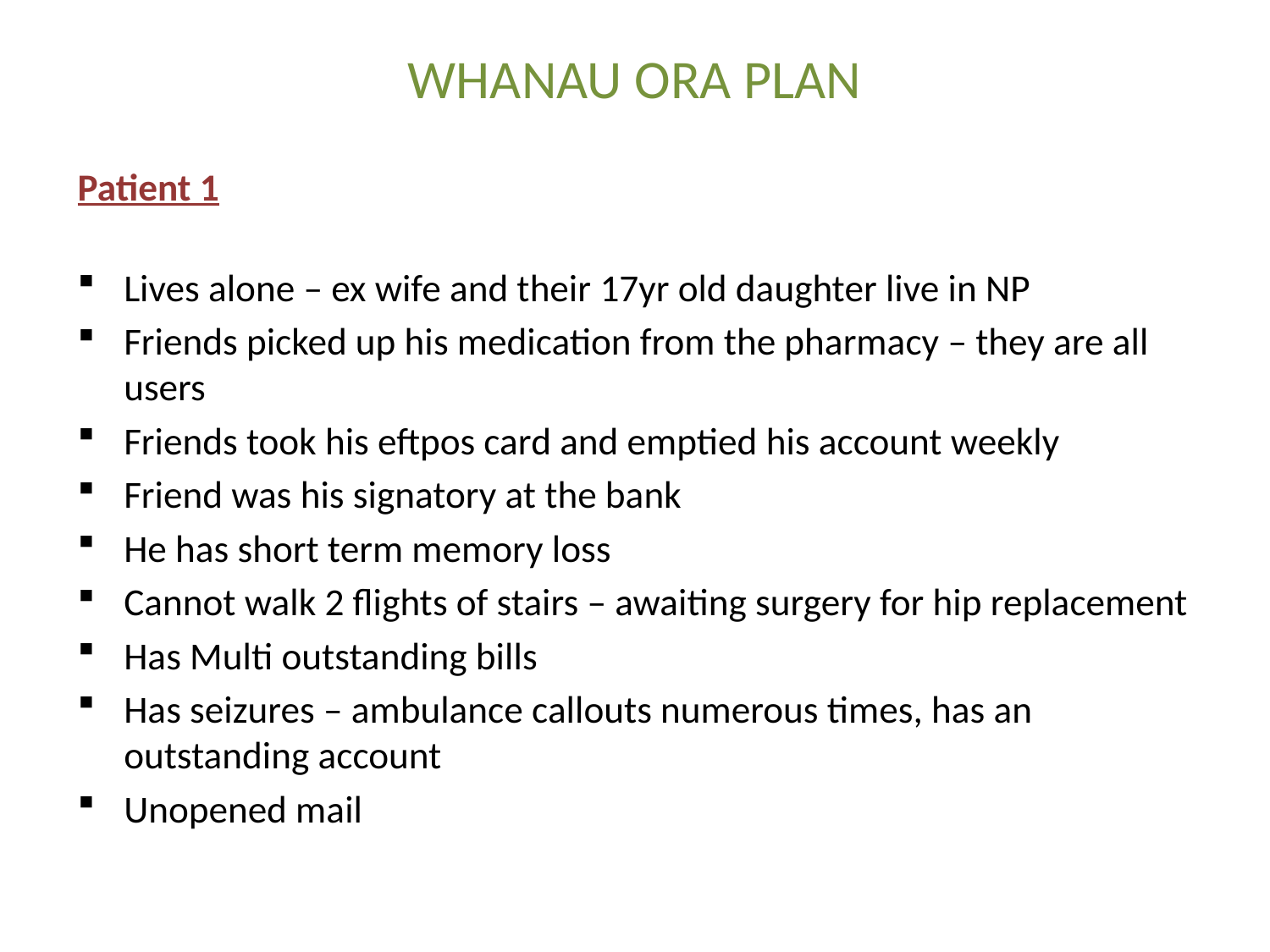

# WHANAU ORA PLAN
Patient 1

Lives alone – ex wife and their 17yr old daughter live in NP
Friends picked up his medication from the pharmacy – they are all users
Friends took his eftpos card and emptied his account weekly
Friend was his signatory at the bank
He has short term memory loss
Cannot walk 2 flights of stairs – awaiting surgery for hip replacement
Has Multi outstanding bills
Has seizures – ambulance callouts numerous times, has an outstanding account
Unopened mail